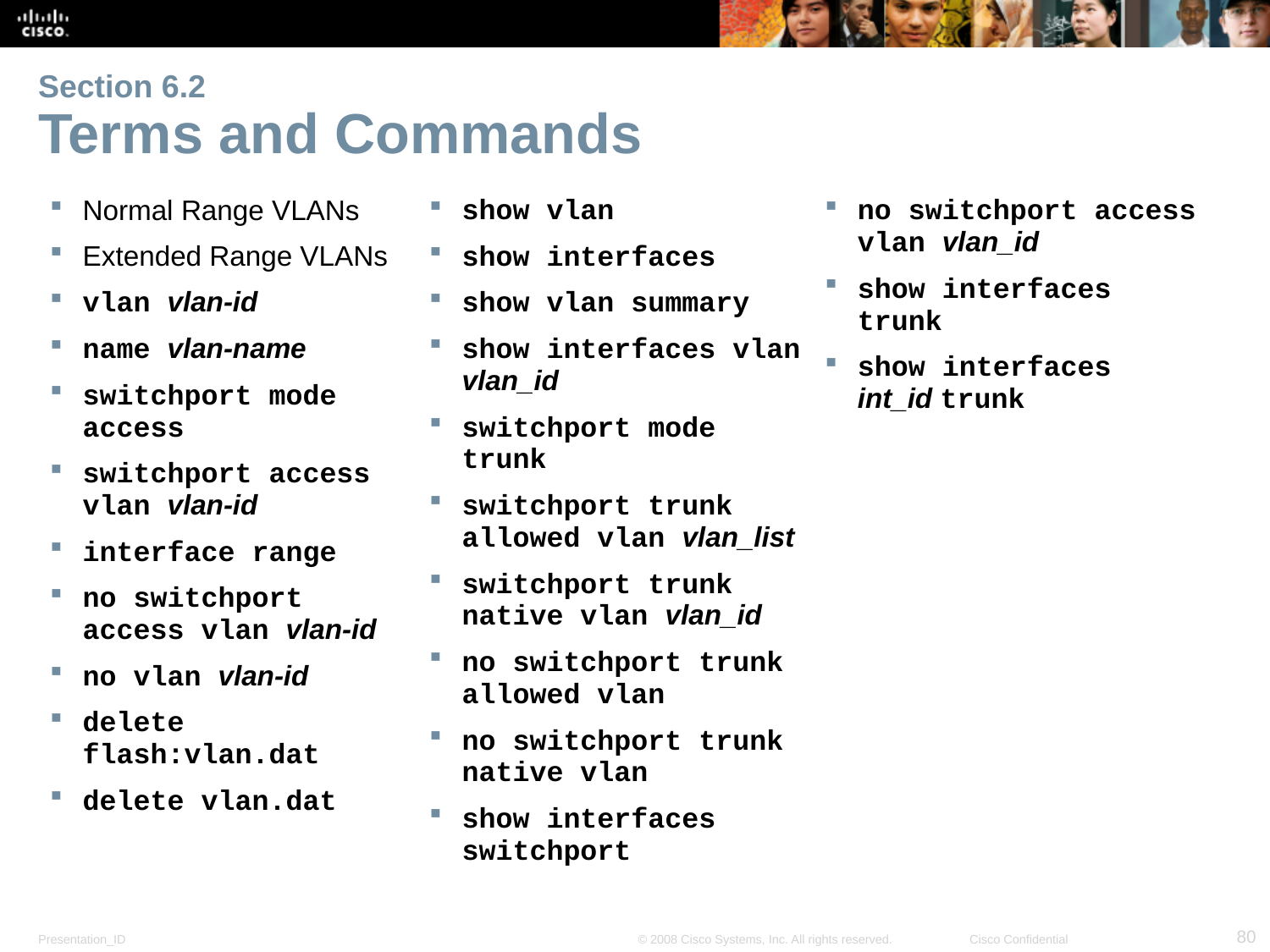

# Section 6.2 Terms and Commands
Normal Range VLANs
Extended Range VLANs
vlan vlan-id
name vlan-name
switchport mode access
switchport access vlan vlan-id
interface range
no switchport access vlan vlan-id
no vlan vlan-id
delete flash:vlan.dat
delete vlan.dat
show vlan
show interfaces
show vlan summary
show interfaces vlan vlan_id
switchport mode trunk
switchport trunk allowed vlan vlan_list
switchport trunk native vlan vlan_id
no switchport trunk allowed vlan
no switchport trunk native vlan
show interfaces switchport

no switchport access vlan vlan_id
show interfaces trunk
show interfaces int_id trunk